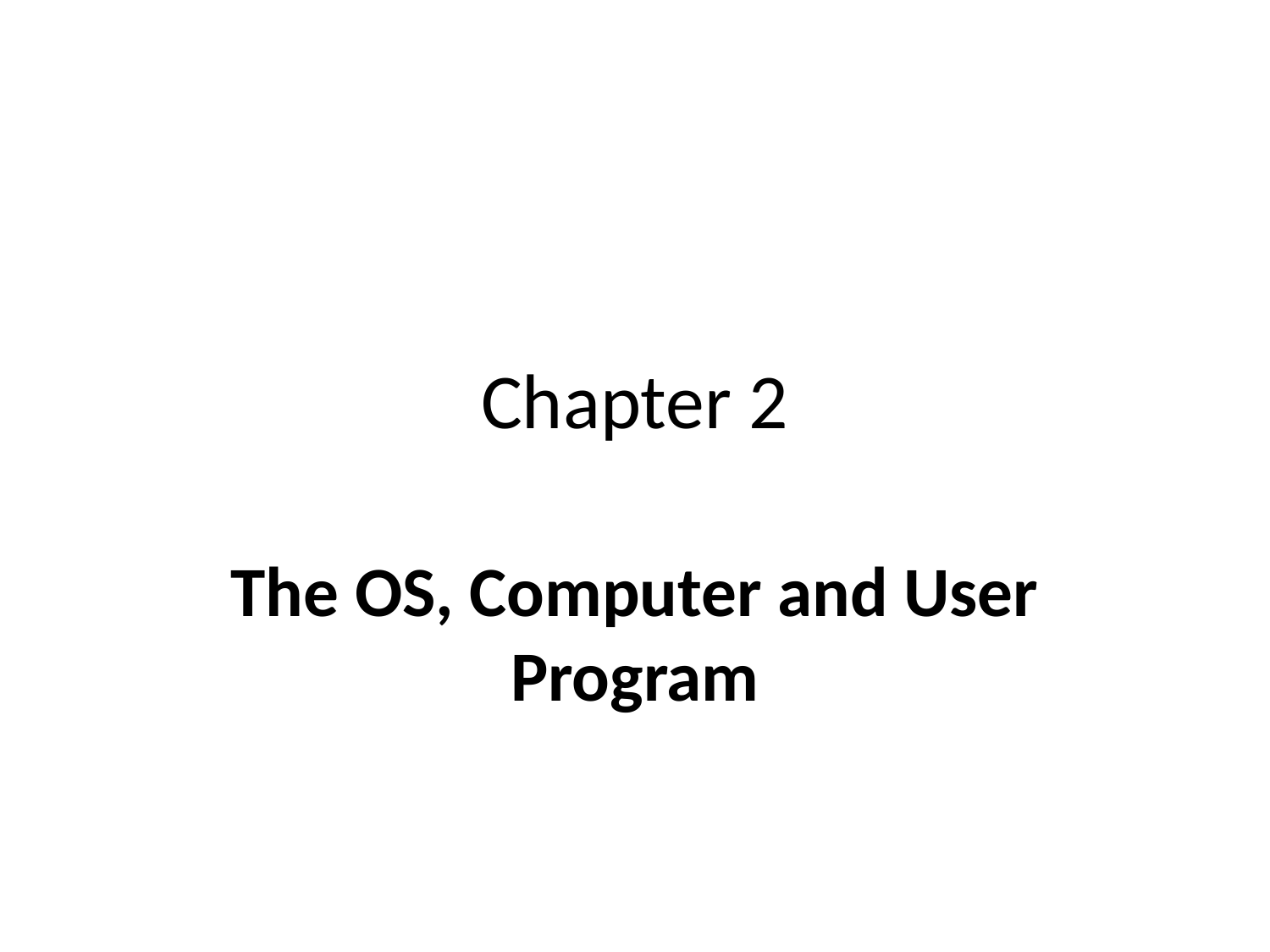

# Chapter 2
The OS, Computer and User Program